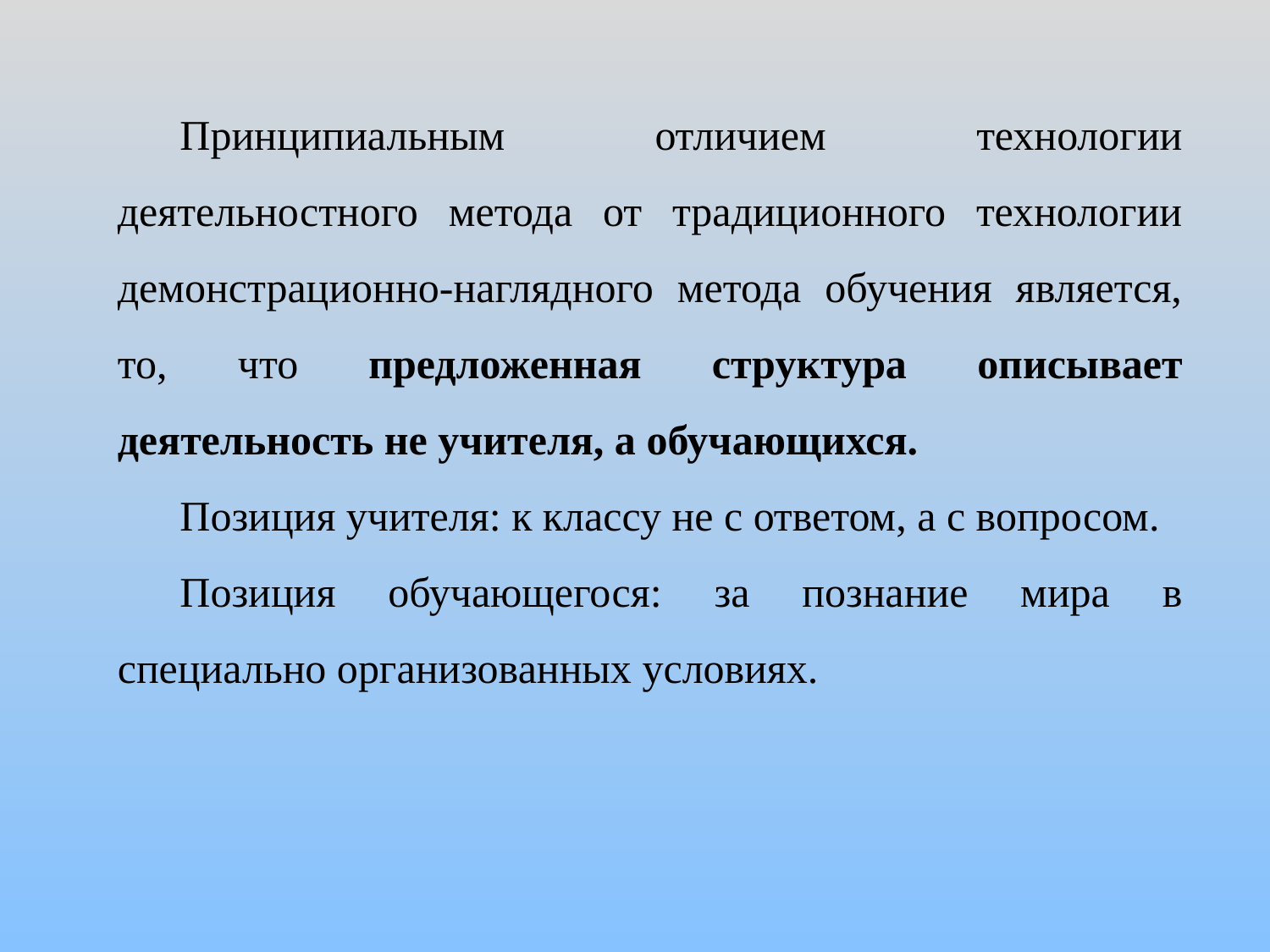

Принципиальным отличием технологии деятельностного метода от традиционного технологии демонстрационно-наглядного метода обучения является, то, что предложенная структура описывает деятельность не учителя, а обучающихся.
Позиция учителя: к классу не с ответом, а с вопросом.
Позиция обучающегося: за познание мира в специально организованных условиях.